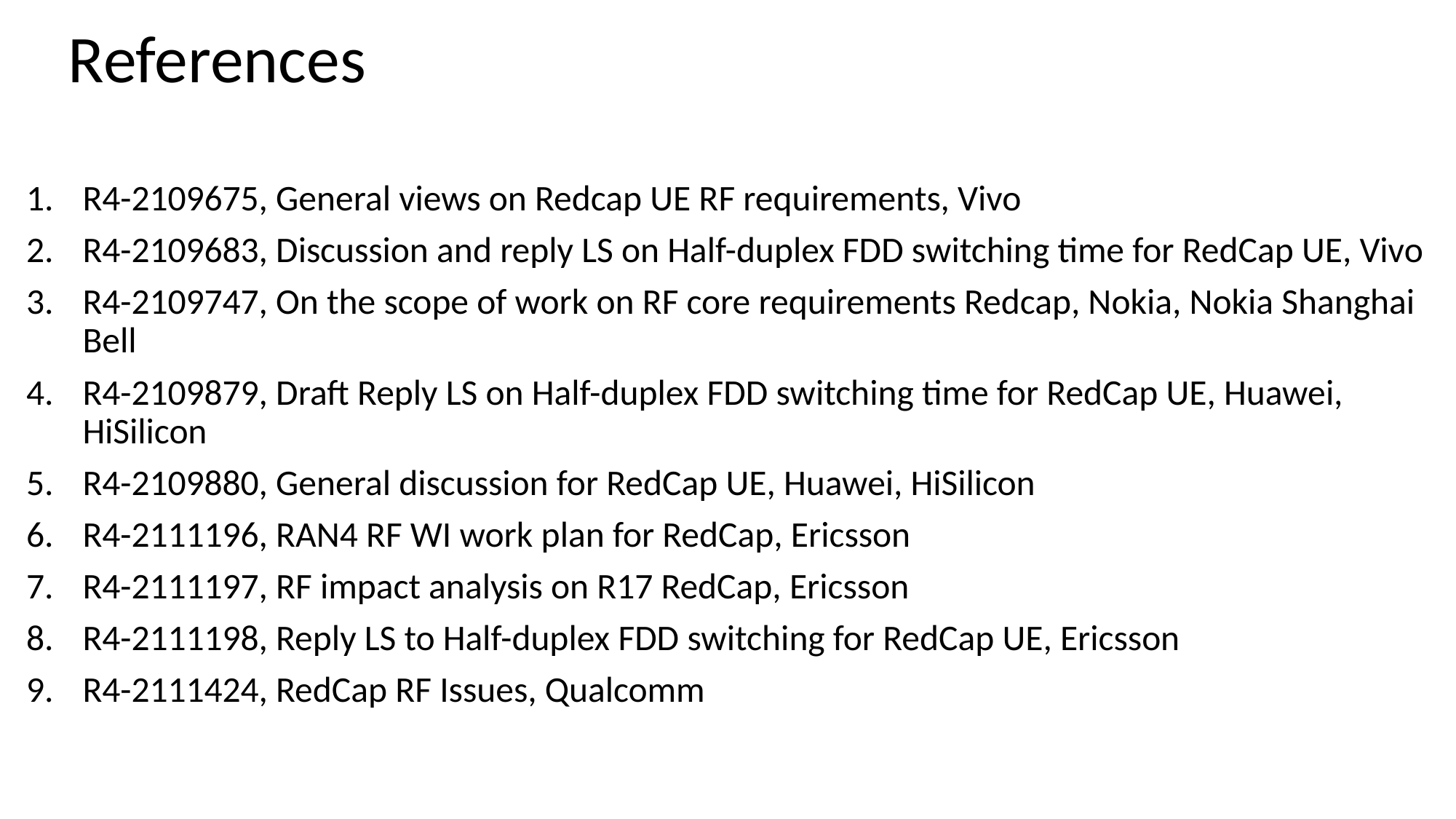

# References

R4-2109675, General views on Redcap UE RF requirements, Vivo
R4-2109683, Discussion and reply LS on Half-duplex FDD switching time for RedCap UE, Vivo
R4-2109747, On the scope of work on RF core requirements Redcap, Nokia, Nokia Shanghai Bell
R4-2109879, Draft Reply LS on Half-duplex FDD switching time for RedCap UE, Huawei, HiSilicon
R4-2109880, General discussion for RedCap UE, Huawei, HiSilicon
R4-2111196, RAN4 RF WI work plan for RedCap, Ericsson
R4-2111197, RF impact analysis on R17 RedCap, Ericsson
R4-2111198, Reply LS to Half-duplex FDD switching for RedCap UE, Ericsson
R4-2111424, RedCap RF Issues, Qualcomm